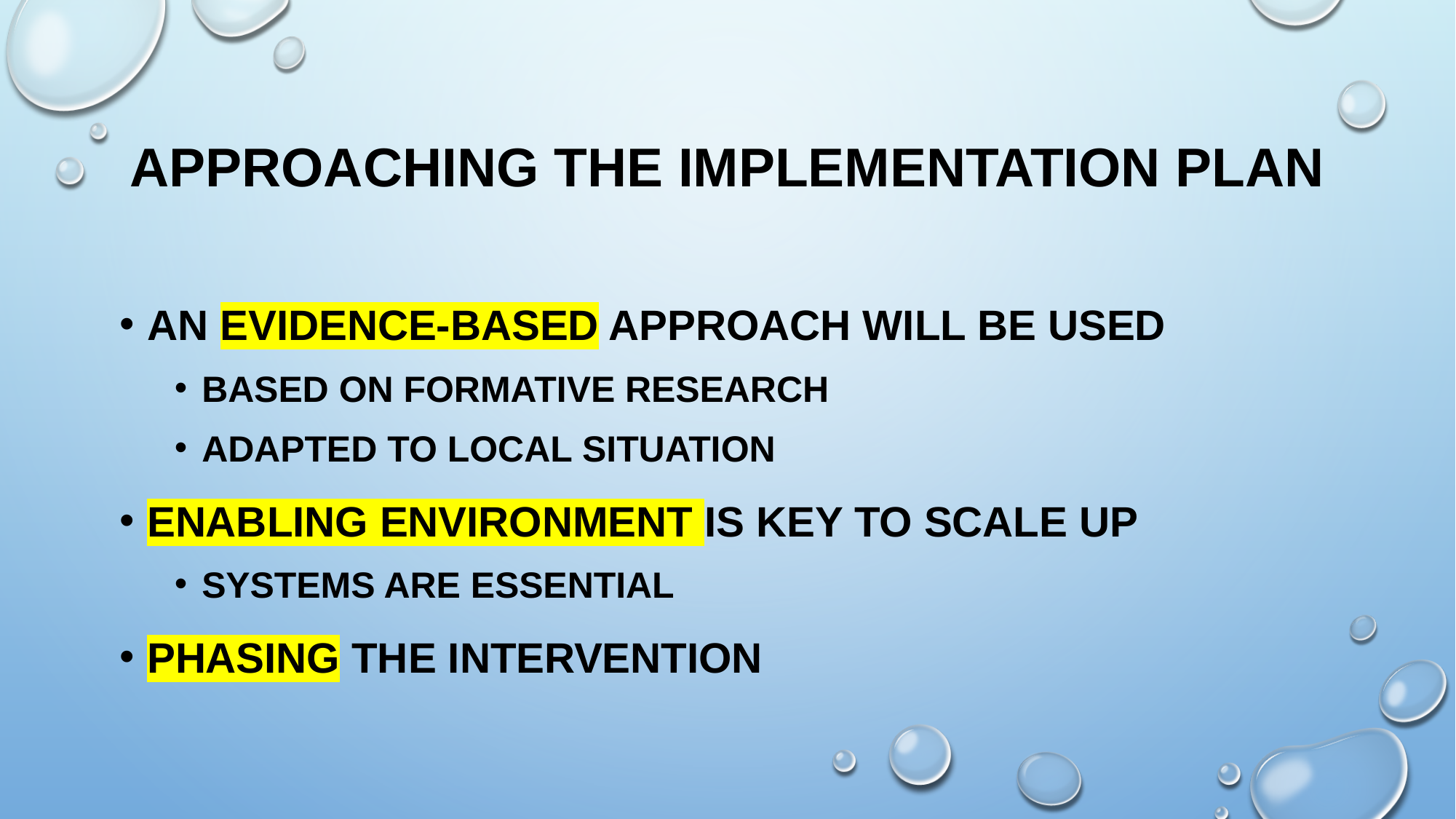

# Approaching the implementation plan
An evidence-based approach will be used
Based on formative research
Adapted to local situation
Enabling environment is key to scale up
Systems are essential
Phasing the intervention